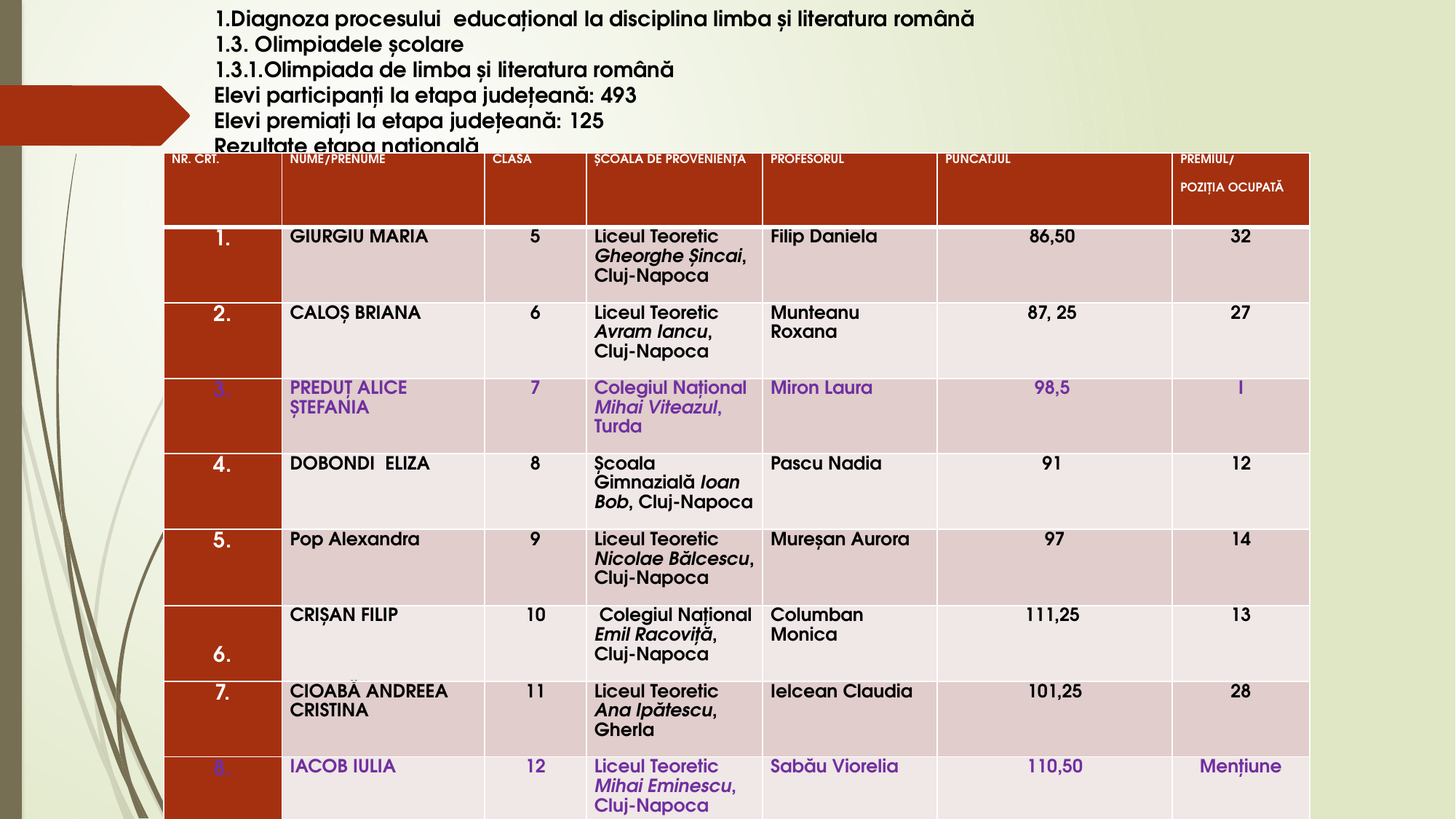

1.Diagnoza procesului  educațional la disciplina limba și literatura română
1.3. Olimpiadele școlare
1.3.1.Olimpiada de limba și literatura română
Elevi participanți la etapa județeană: 493
Elevi premiați la etapa județeană: 125
Rezultate etapa națională
| NR. CRT. | NUME/PRENUME | CLASA | ȘCOALA DE PROVENIENȚĂ | PROFESORUL | PUNCATJUL | PREMIUL/ POZIȚIA OCUPATĂ |
| --- | --- | --- | --- | --- | --- | --- |
| 1. | GIURGIU MARIA | 5 | Liceul Teoretic Gheorghe Șincai, Cluj-Napoca | Filip Daniela | 86,50 | 32 |
| 2. | CALOȘ BRIANA | 6 | Liceul Teoretic Avram Iancu, Cluj-Napoca | Munteanu Roxana | 87, 25 | 27 |
| 3. | PREDUȚ ALICE ȘTEFANIA | 7 | Colegiul Național Mihai Viteazul, Turda | Miron Laura | 98,5 | I |
| 4. | DOBONDI ELIZA | 8 | Școala Gimnazială Ioan Bob, Cluj-Napoca | Pascu Nadia | 91 | 12 |
| 5. | Pop Alexandra | 9 | Liceul Teoretic Nicolae Bălcescu, Cluj-Napoca | Mureșan Aurora | 97 | 14 |
| 6. | CRIȘAN FILIP | 10 | Colegiul Național Emil Racoviță, Cluj-Napoca | Columban Monica | 111,25 | 13 |
| 7. | CIOABĂ ANDREEA CRISTINA | 11 | Liceul Teoretic Ana Ipătescu, Gherla | Ielcean Claudia | 101,25 | 28 |
| 8. | IACOB IULIA | 12 | Liceul Teoretic Mihai Eminescu, Cluj-Napoca | Sabău Viorelia | 110,50 | Mențiune |